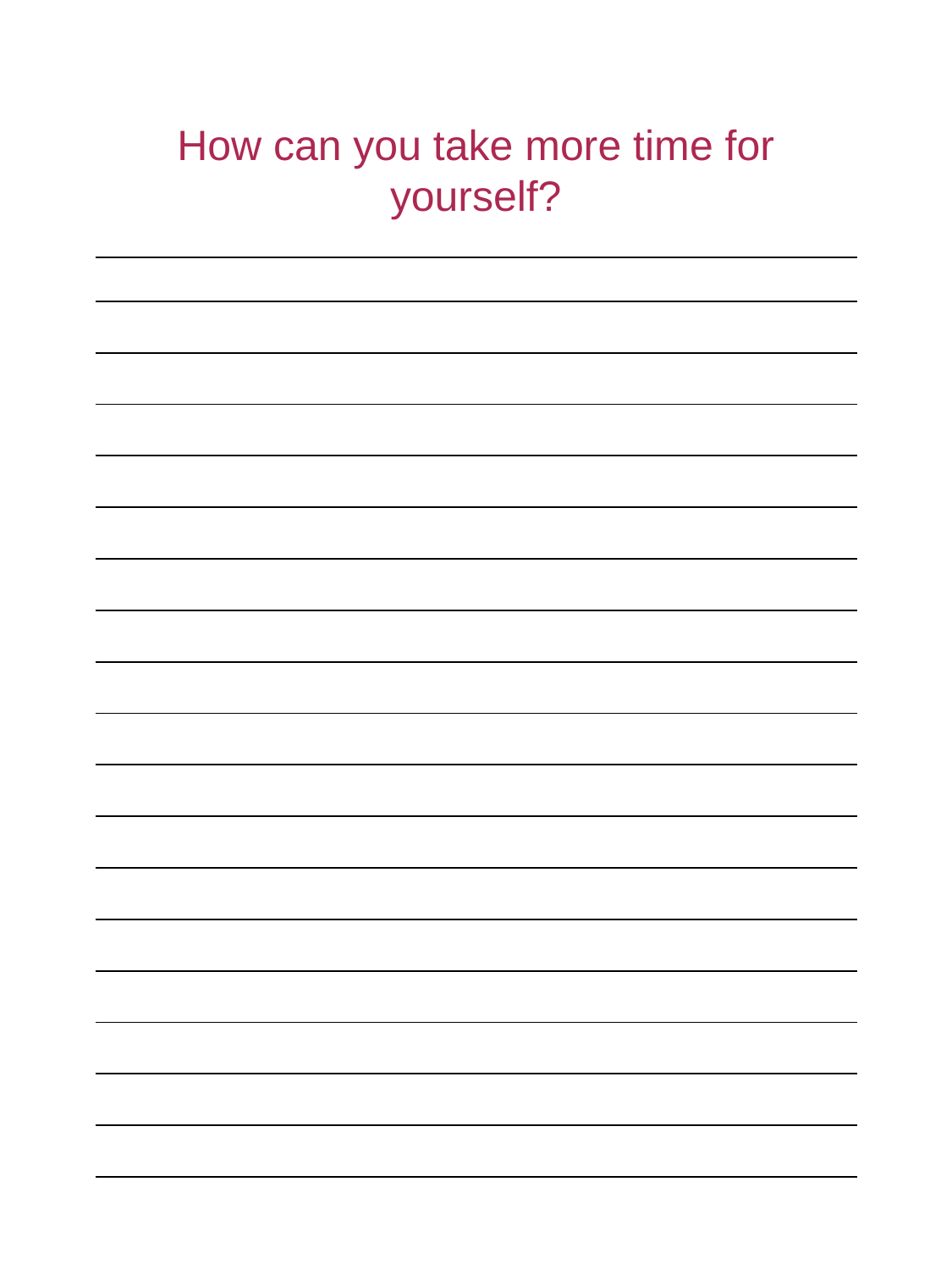

How can you take more time for yourself?
|  |
| --- |
|  |
|  |
|  |
|  |
|  |
|  |
|  |
|  |
|  |
|  |
|  |
|  |
|  |
|  |
|  |
|  |
|  |